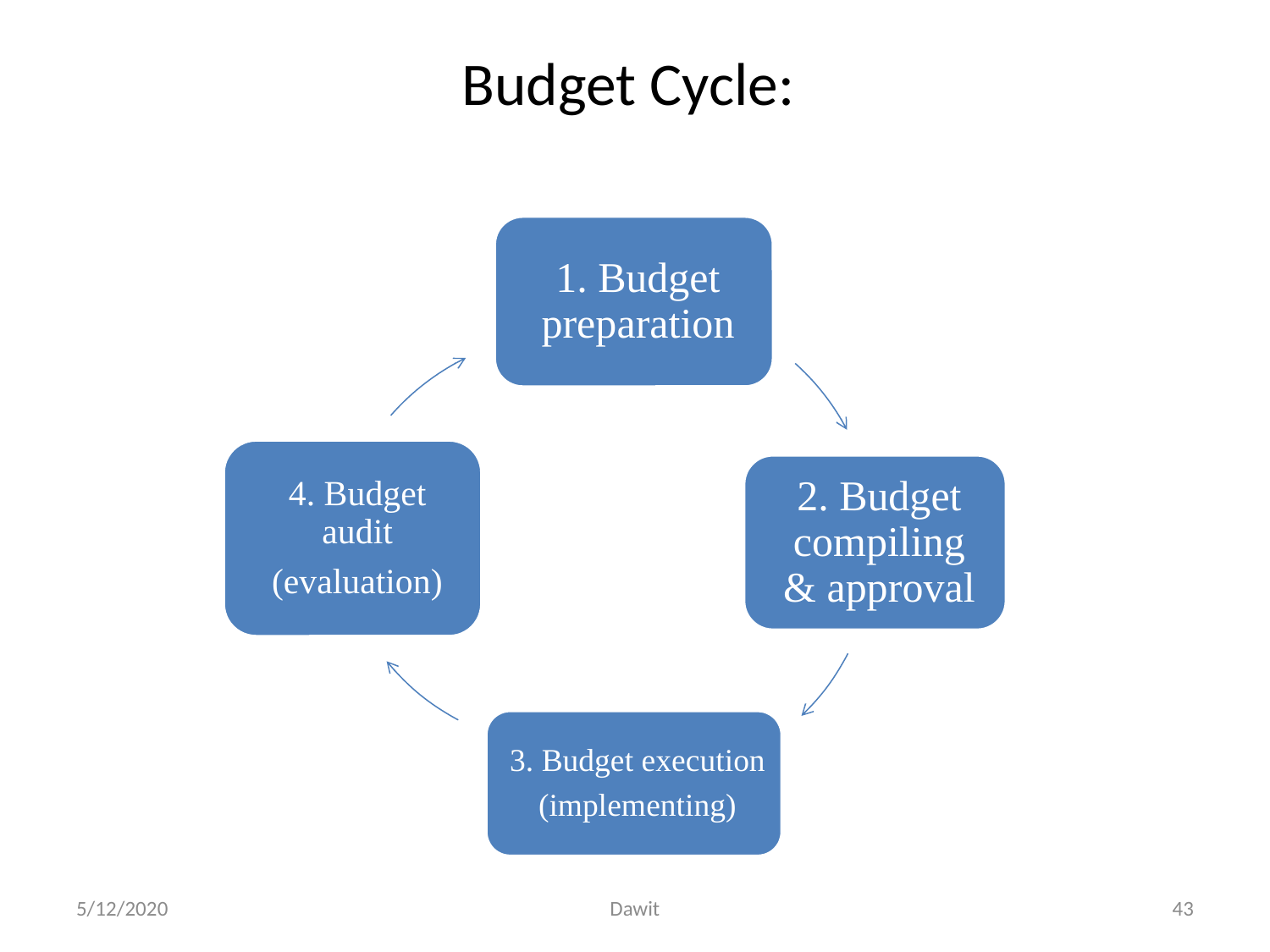

# Budget Cycle:
1. Budget preparation
2. Budget compiling & approval
3. Budget execution
(implementing)
4. Budget audit
(evaluation)
5/12/2020
Dawit
43